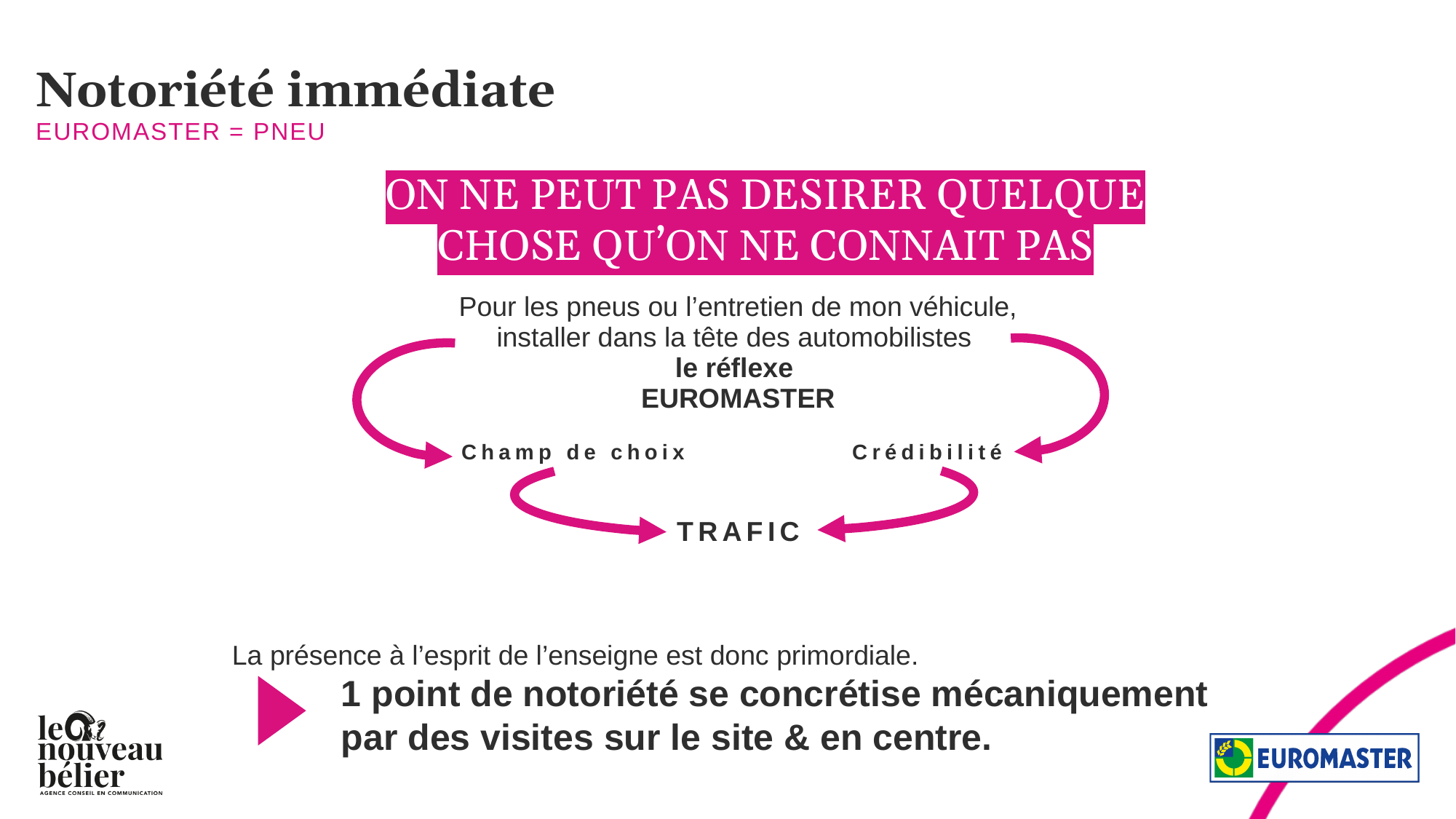

# Notoriété immédiate
Euromaster = pneu
ON NE PEUT PAS DESIRER QUELQUE CHOSE QU’ON NE CONNAIT PAS

Pour les pneus ou l’entretien de mon véhicule,
installer dans la tête des automobilistes
le réflexe
EUROMASTER

Champ de choix
Crédibilité

TRAFIC

La présence à l’esprit de l’enseigne est donc primordiale.
	1 point de notoriété se concrétise mécaniquement
	par des visites sur le site & en centre.